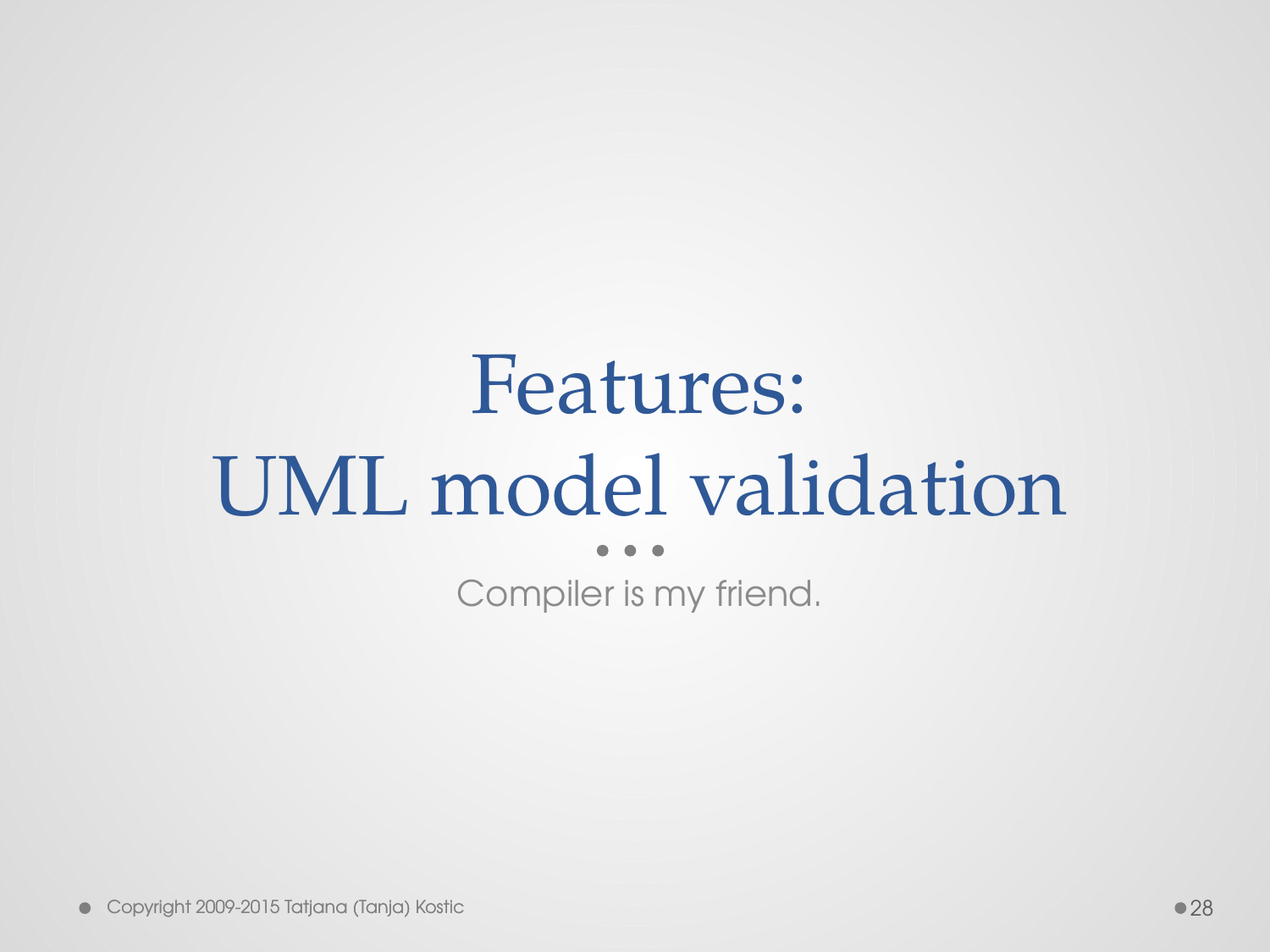

# Features: UML model validation
Compiler is my friend.
28